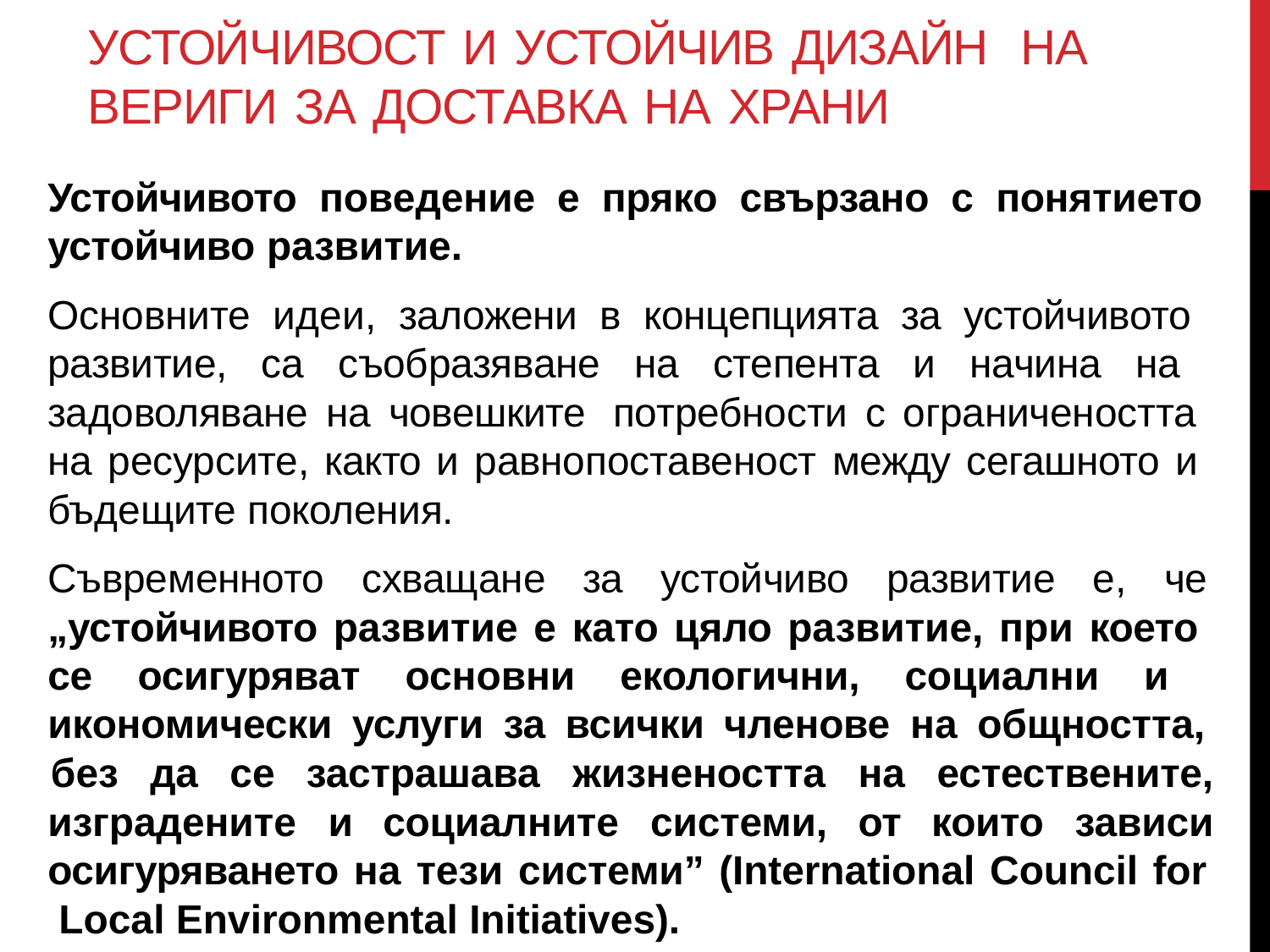

# УСТОЙЧИВОСТ И УСТОЙЧИВ ДИЗАЙН  НА ВЕРИГИ ЗА ДОСТАВКА НА ХРАНИ
Устойчивото поведение е пряко свързано с понятието
устойчиво развитие.
Основните идеи, заложени в концепцията за устойчивото  развитие, са съобразяване на степента и начина на  задоволяване на човешките потребности с ограничеността  на ресурсите, както и равнопоставеност между сегашното и  бъдещите поколения.
Съвременното схващане за устойчиво развитие е,   че
„устойчивото развитие е като цяло развитие, при което  се осигуряват основни екологични, социални и  икономически услуги за всички членове на общността,
без	да	се	застрашава	жизнеността	на	естествените,
от	които	зависи
изградените	и	социалните	системи,
осигуряването на тези системи” (International Council for  Local Environmental Initiatives).